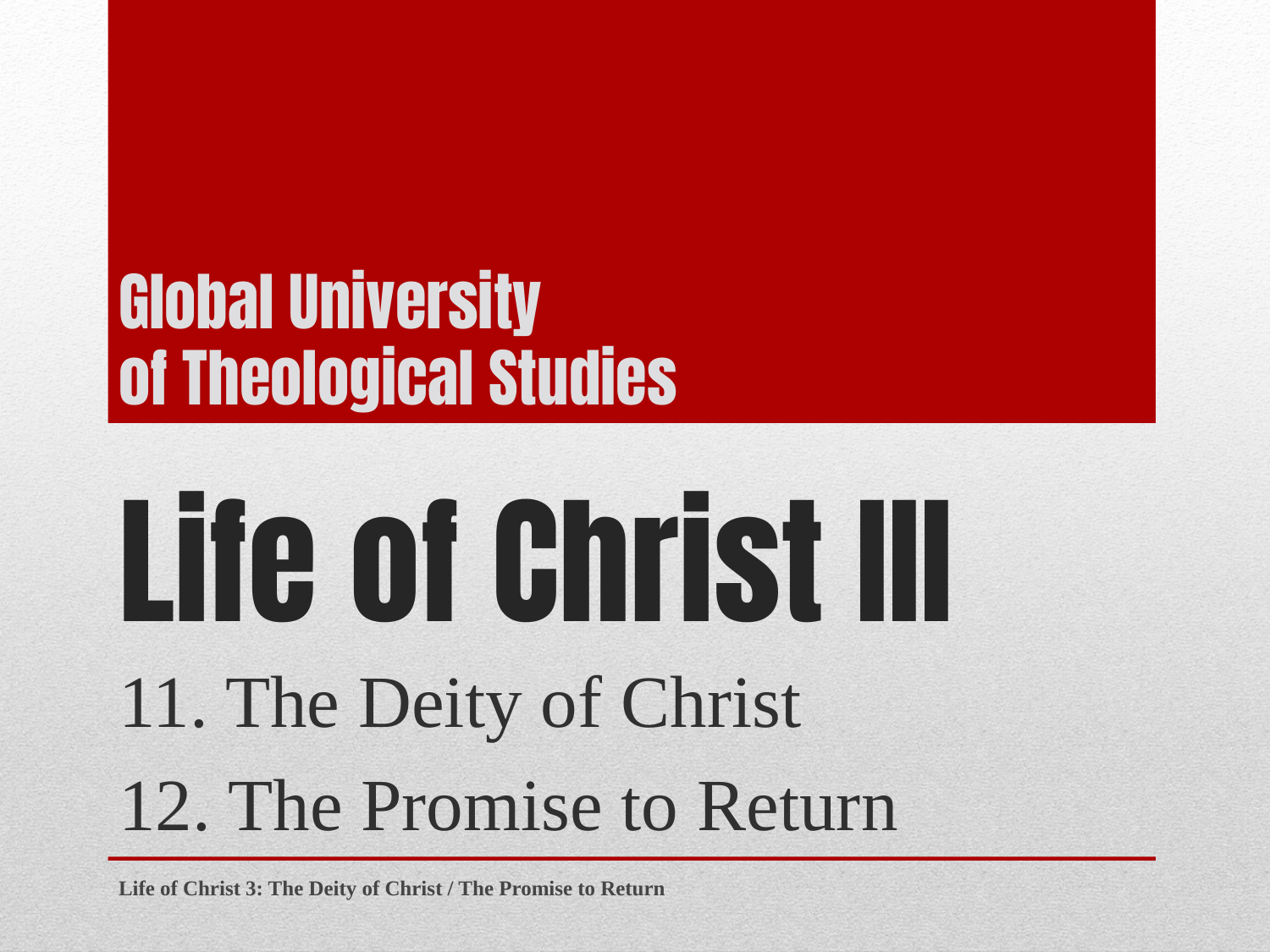

Global University
of Theological Studies
# Life of Christ III
11. The Deity of Christ
12. The Promise to Return
Life of Christ 3: The Deity of Christ / The Promise to Return